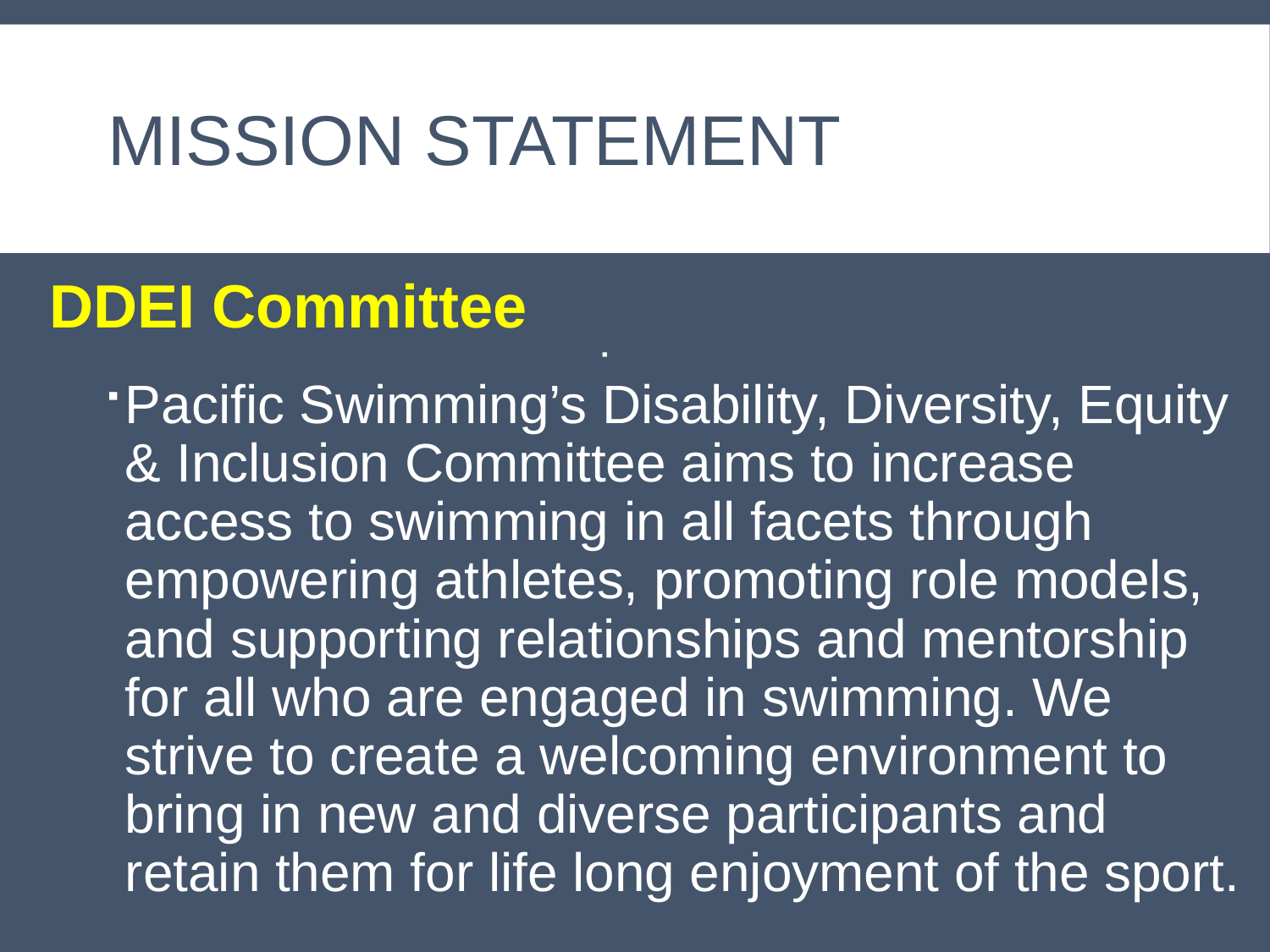

# Mission Statement
DDEI Committee

Pacific Swimming’s Disability, Diversity, Equity & Inclusion Committee aims to increase access to swimming in all facets through empowering athletes, promoting role models, and supporting relationships and mentorship for all who are engaged in swimming. We strive to create a welcoming environment to bring in new and diverse participants and retain them for life long enjoyment of the sport.